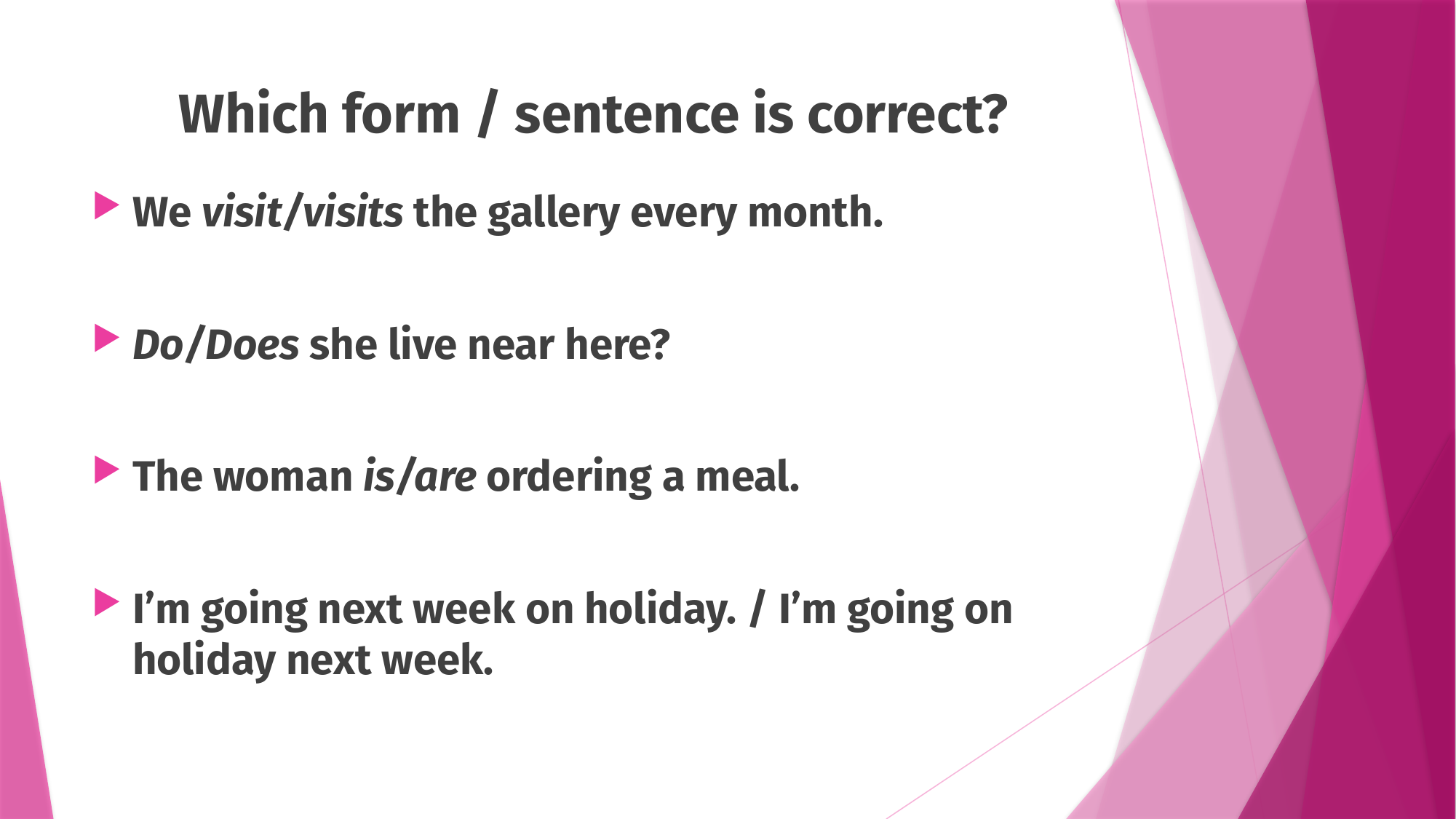

# Which form / sentence is correct?
We visit/visits the gallery every month.

Do/Does she live near here?

The woman is/are ordering a meal.

I’m going next week on holiday. / I’m going on holiday next week.